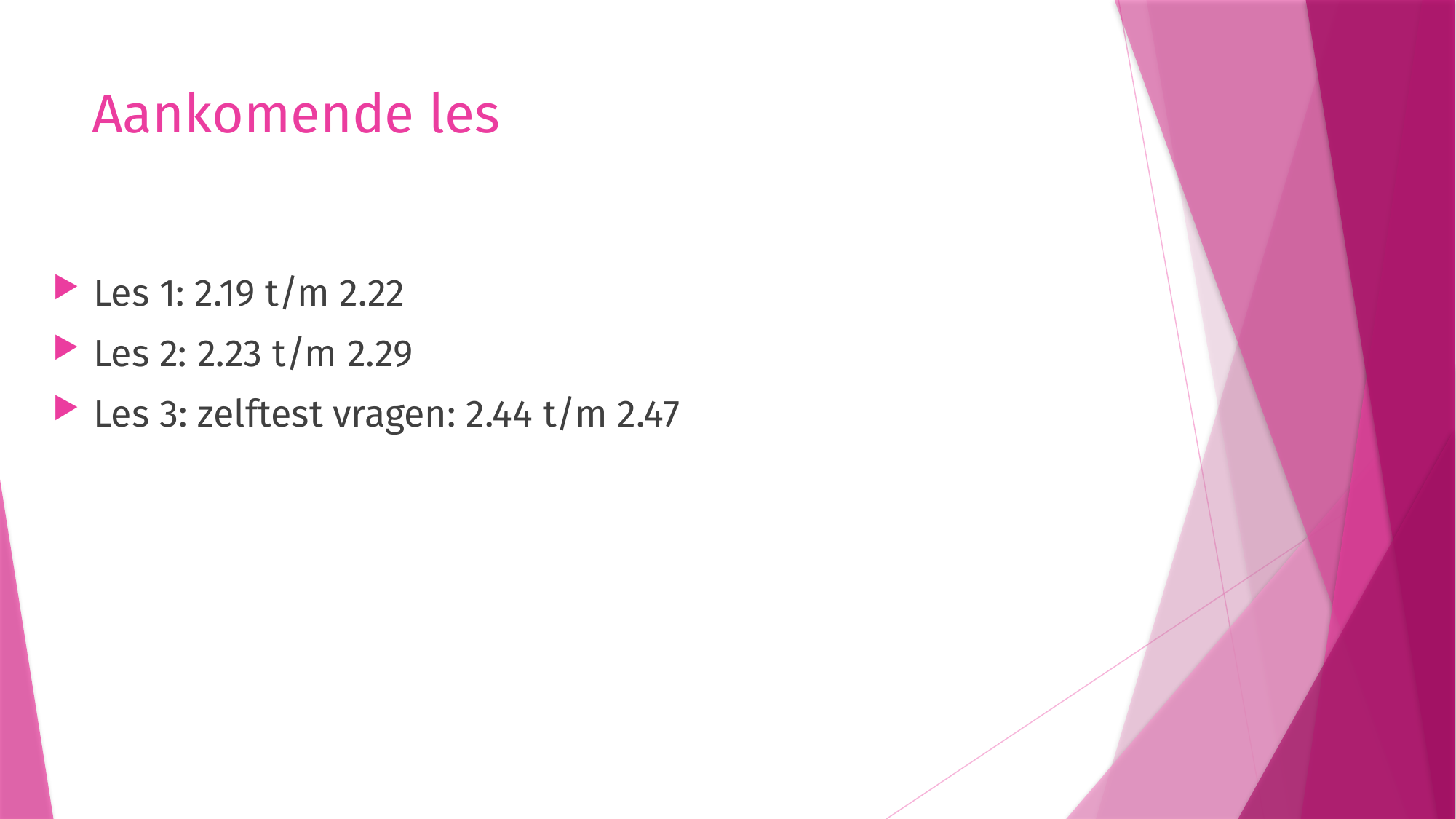

# Aankomende les
Les 1: 2.19 t/m 2.22
Les 2: 2.23 t/m 2.29
Les 3: zelftest vragen: 2.44 t/m 2.47